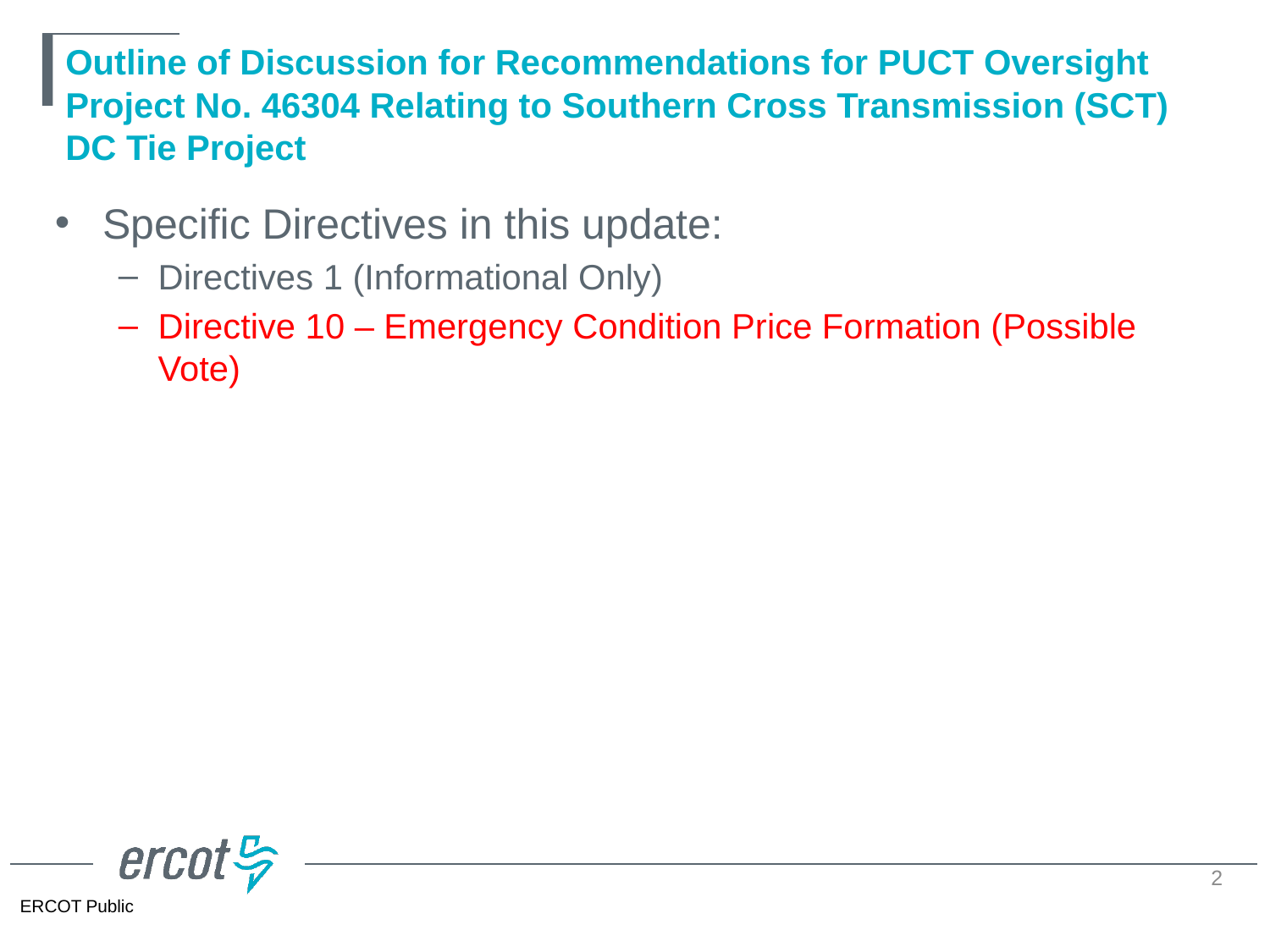

# Outline of Discussion for Recommendations for PUCT Oversight Project No. 46304 Relating to Southern Cross Transmission (SCT) DC Tie Project
Specific Directives in this update:
Directives 1 (Informational Only)
Directive 10 – Emergency Condition Price Formation (Possible Vote)

2